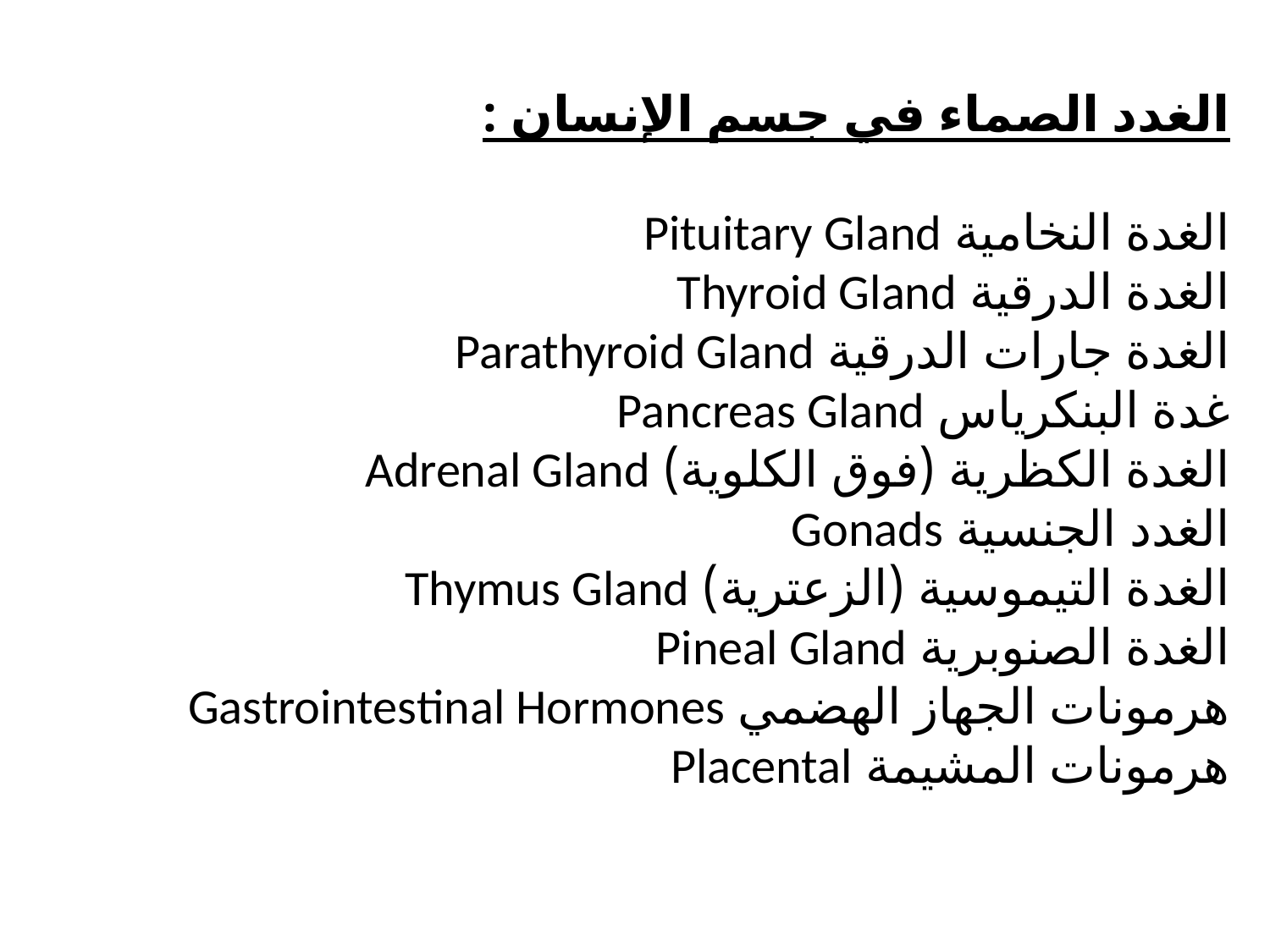

الغدد الصماء في جسم الإنسان :

الغدة النخامية Pituitary Gland
الغدة الدرقية Thyroid Gland
الغدة جارات الدرقية Parathyroid Gland
غدة البنكرياس Pancreas Gland
الغدة الكظرية (فوق الكلوية) Adrenal Gland
الغدد الجنسية Gonads
الغدة التيموسية (الزعترية) Thymus Gland
الغدة الصنوبرية Pineal Gland
هرمونات الجهاز الهضمي Gastrointestinal Hormones
هرمونات المشيمة Placental